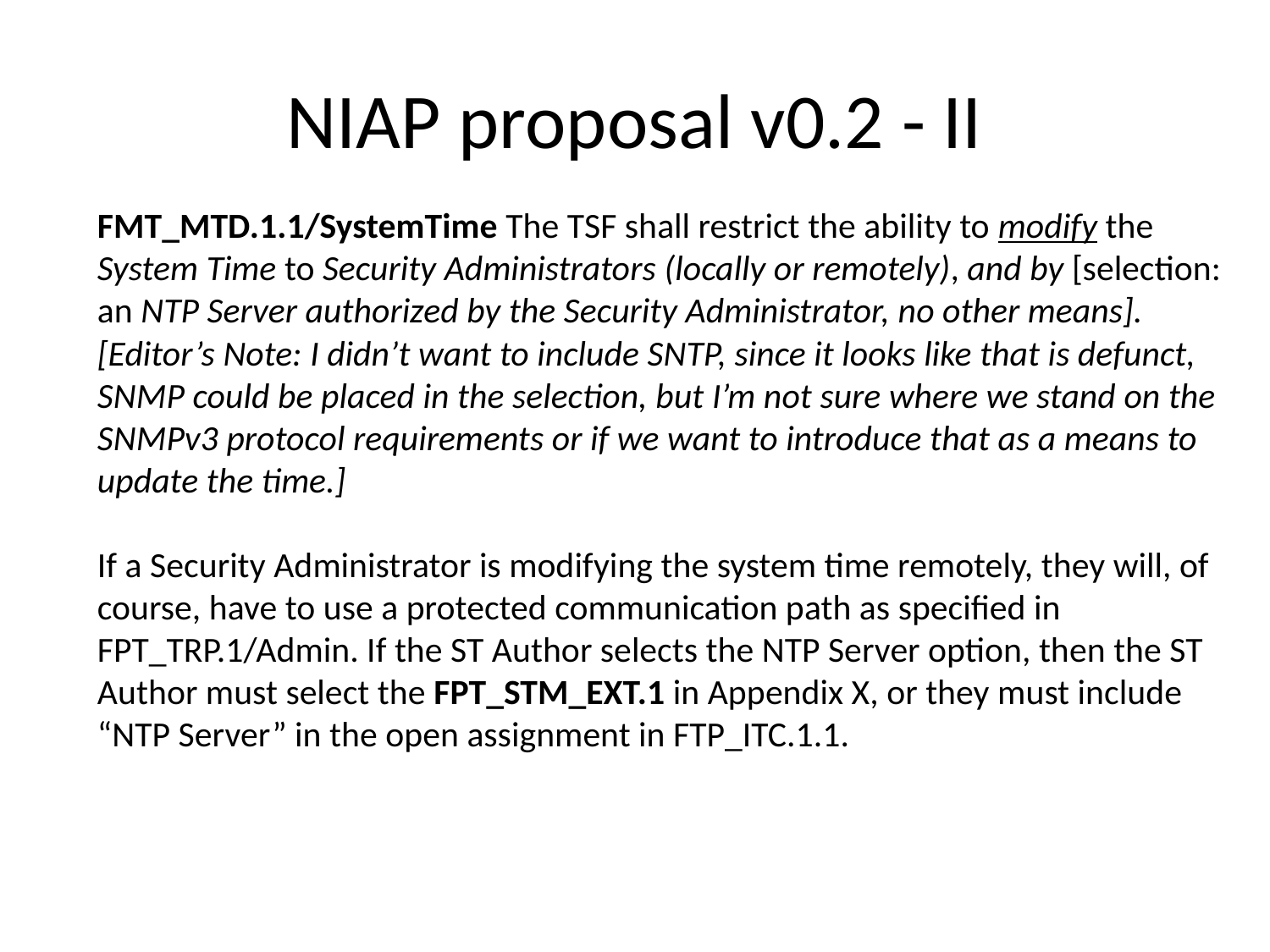

# NIAP proposal v0.2 - II
FMT_MTD.1.1/SystemTime The TSF shall restrict the ability to modify the System Time to Security Administrators (locally or remotely), and by [selection: an NTP Server authorized by the Security Administrator, no other means].
[Editor’s Note: I didn’t want to include SNTP, since it looks like that is defunct, SNMP could be placed in the selection, but I’m not sure where we stand on the SNMPv3 protocol requirements or if we want to introduce that as a means to update the time.]

If a Security Administrator is modifying the system time remotely, they will, of course, have to use a protected communication path as specified in FPT_TRP.1/Admin. If the ST Author selects the NTP Server option, then the ST Author must select the FPT_STM_EXT.1 in Appendix X, or they must include “NTP Server” in the open assignment in FTP_ITC.1.1.